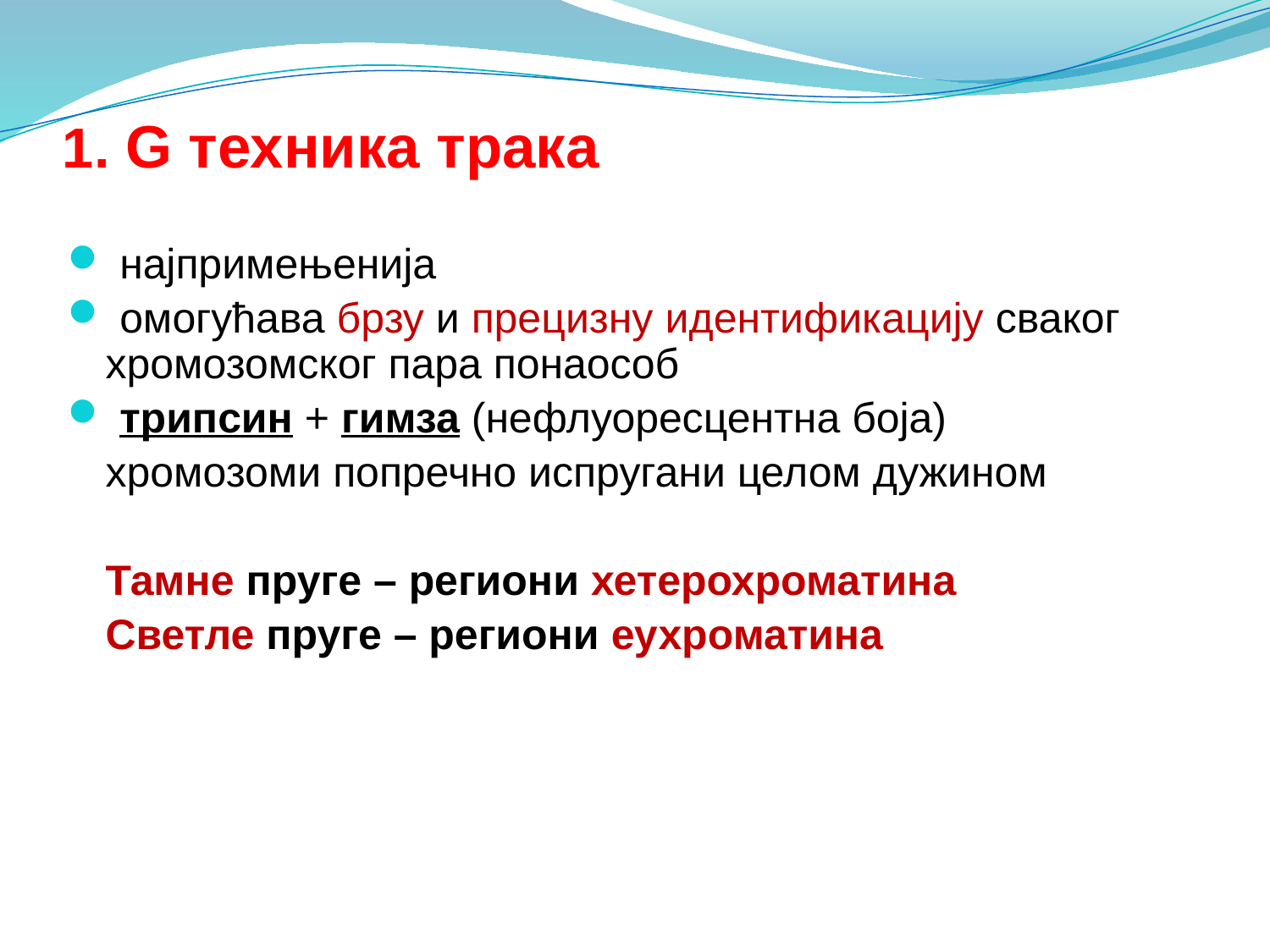

1. G техника трака
 најпримењенија
 омогућава брзу и прецизну идентификацију сваког хромозомског пара понаособ
 трипсин + гимза (нефлуоресцентна боја)
	хромозоми попречно испругани целом дужином

	Тамне пруге – региони хетерохроматина
	Светле пруге – региони еухроматина